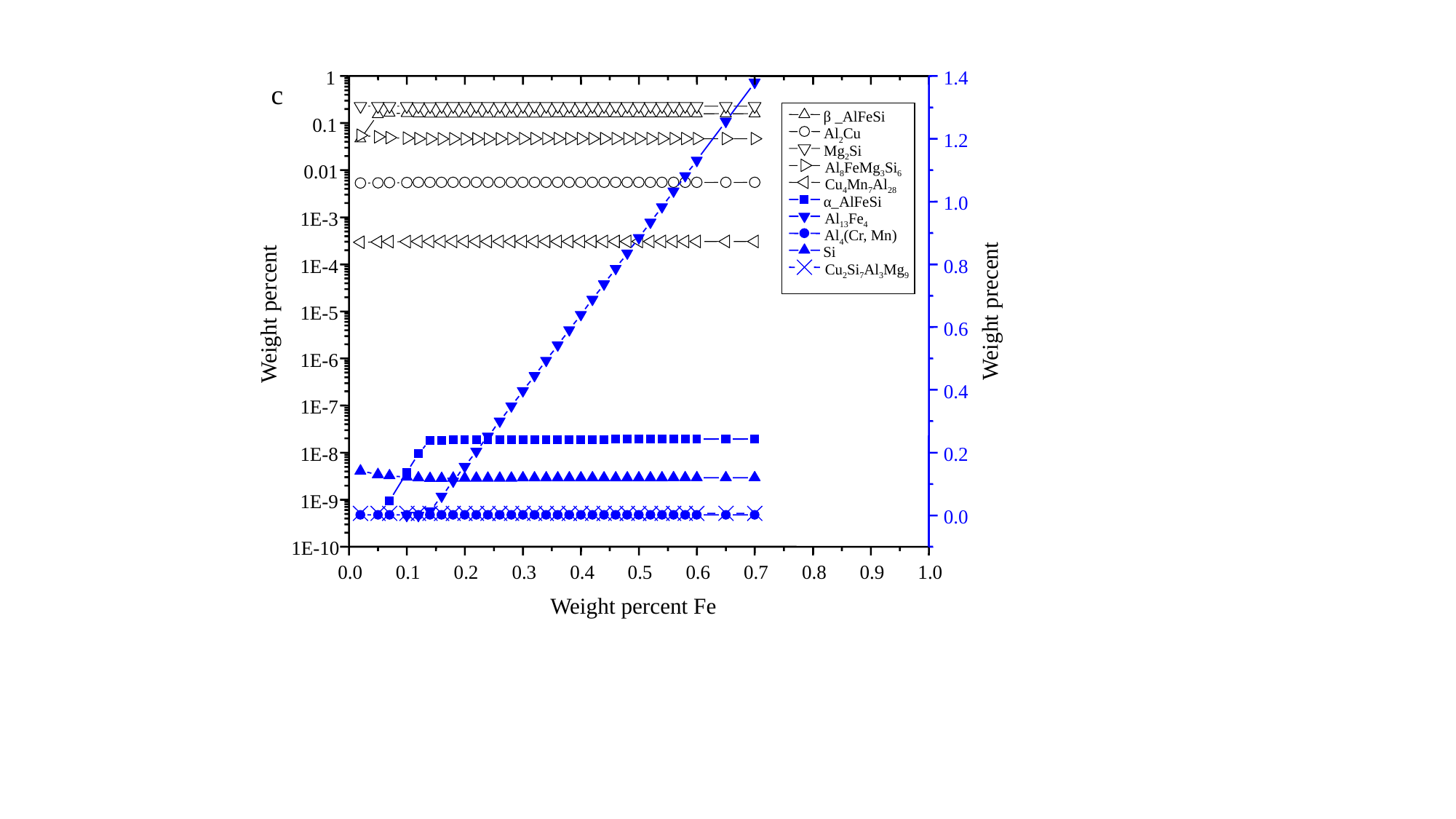

1

β _AlFeSi

0.1

Al2Cu

Mg2Si

Al8FeMg3Si6
0.01

Cu4Mn7Al28

α_AlFeSi

1E-3

Al13Fe4

Al4(Cr, Mn)

1E-4

1E-5

1E-6

1E-7

1E-8

1E-9

1E-10

0.4
0.5
0.6
0.7
0.8
0.9
1.0
1.4
c

0.0
0.1
0.2
0.3

1.2

1.0

Si
0.8

Cu2Si7Al3Mg9

 Weight precent
Weight percent
0.6

0.4

0.2

0.0

Weight percent Fe